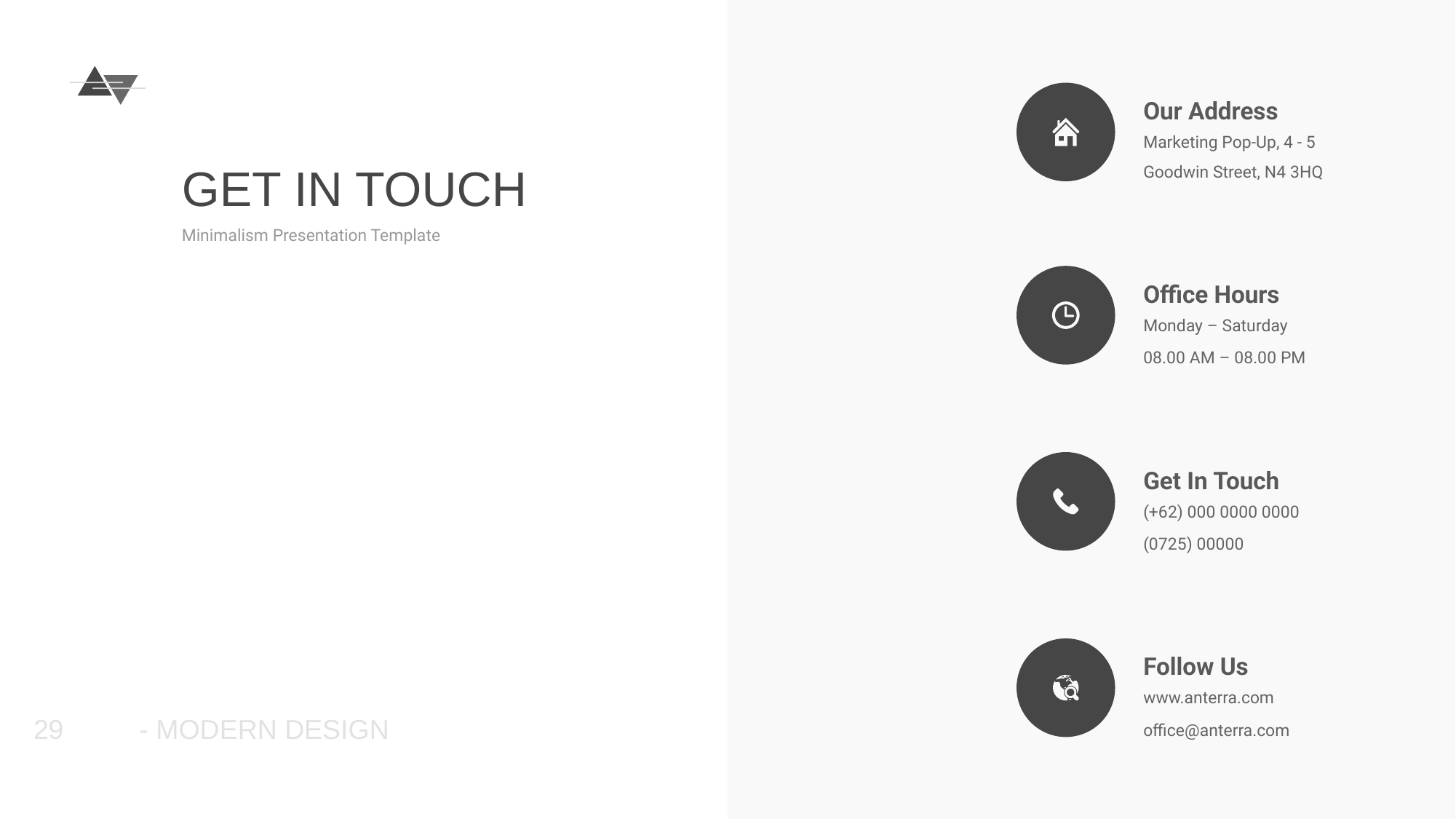

Our Address

Marketing Pop-Up, 4 - 5 Goodwin Street, N4 3HQ

GET IN TOUCH
Minimalism Presentation Template
Office Hours

Monday – Saturday
08.00 AM – 08.00 PM

Get In Touch

(+62) 000 0000 0000
(0725) 00000

Follow Us

www.anterra.com
office@anterra.com

29
- MODERN DESIGN